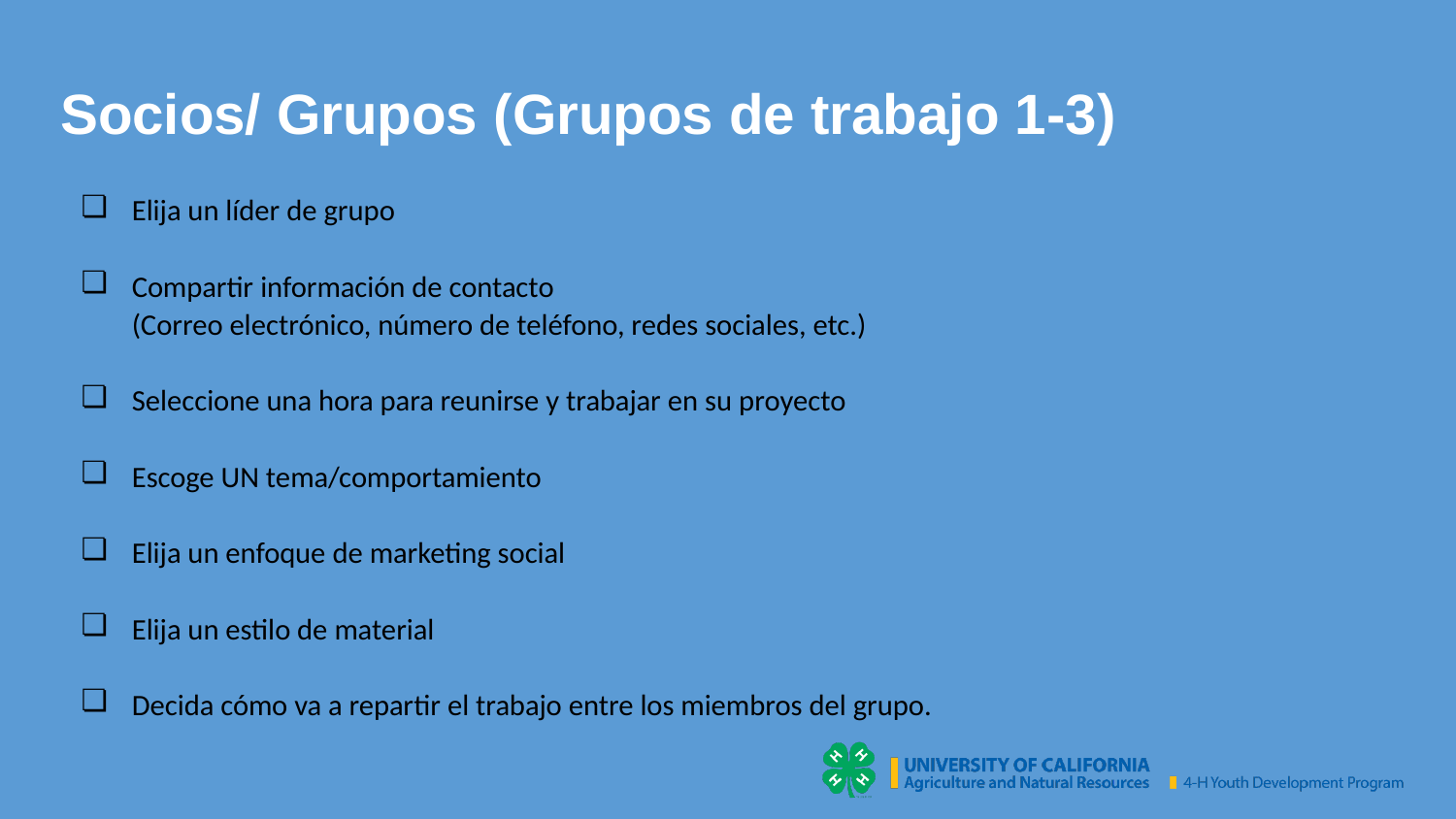

# Socios/ Grupos (Grupos de trabajo 1-3)
Elija un líder de grupo

Compartir información de contacto
(Correo electrónico, número de teléfono, redes sociales, etc.)

Seleccione una hora para reunirse y trabajar en su proyecto

Escoge UN tema/comportamiento

Elija un enfoque de marketing social

Elija un estilo de material

Decida cómo va a repartir el trabajo entre los miembros del grupo.